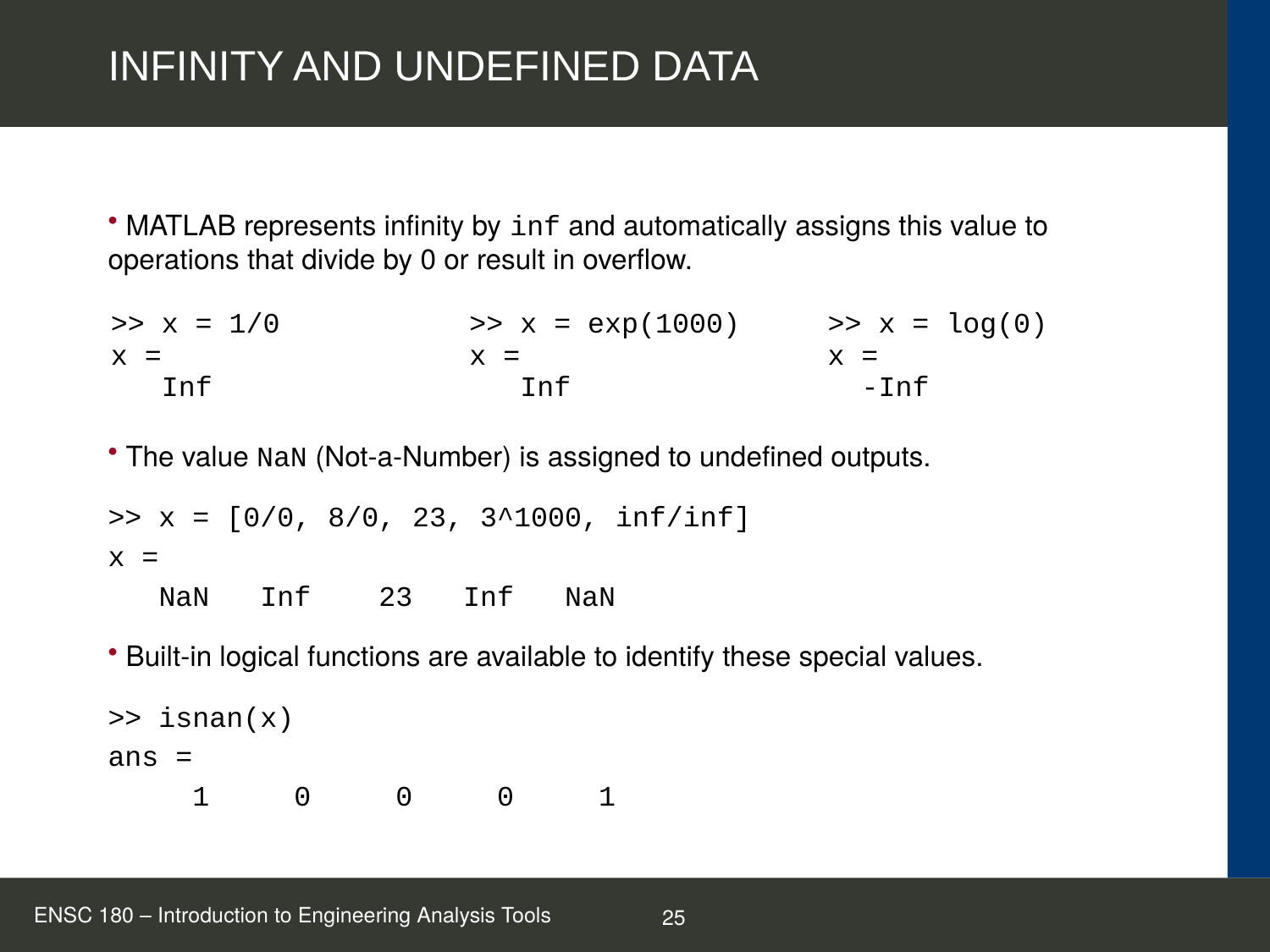

# INFINITY AND UNDEFINED DATA
 MATLAB represents infinity by inf and automatically assigns this value to operations that divide by 0 or result in overflow.

 The value NaN (Not-a-Number) is assigned to undefined outputs.
>> x = [0/0, 8/0, 23, 3^1000, inf/inf]
x =
   NaN   Inf    23   Inf   NaN
 Built-in logical functions are available to identify these special values.
>> isnan(x)
ans =
     1     0     0     0     1
| >> x = 1/0 x = Inf | >> x = exp(1000) x = Inf | >> x = log(0) x = -Inf |
| --- | --- | --- |
ENSC 180 – Introduction to Engineering Analysis Tools